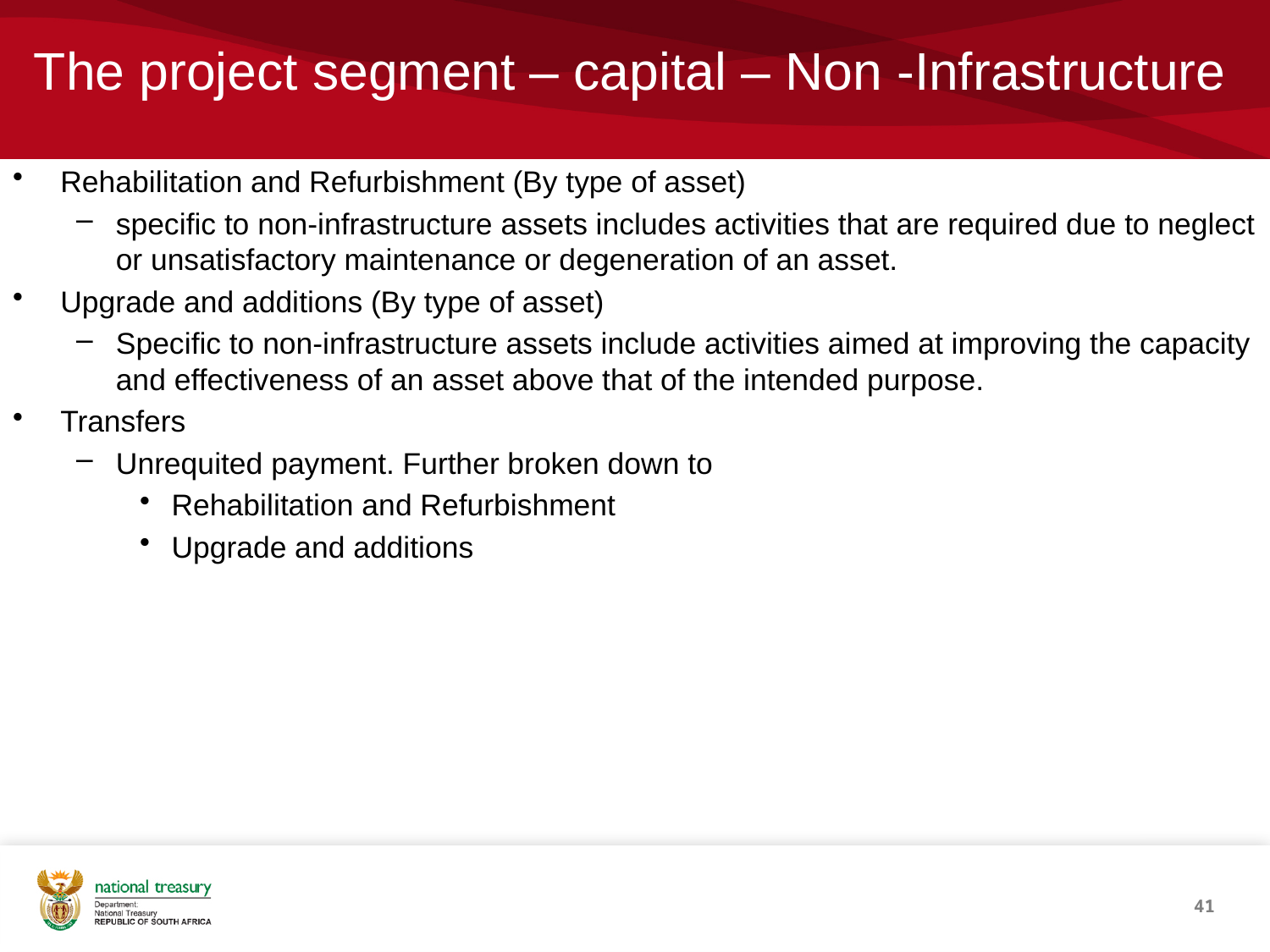

# The project segment – capital – Non -Infrastructure
Rehabilitation and Refurbishment (By type of asset)
specific to non-infrastructure assets includes activities that are required due to neglect or unsatisfactory maintenance or degeneration of an asset.
Upgrade and additions (By type of asset)
Specific to non-infrastructure assets include activities aimed at improving the capacity and effectiveness of an asset above that of the intended purpose.
Transfers
Unrequited payment. Further broken down to
Rehabilitation and Refurbishment
Upgrade and additions
41